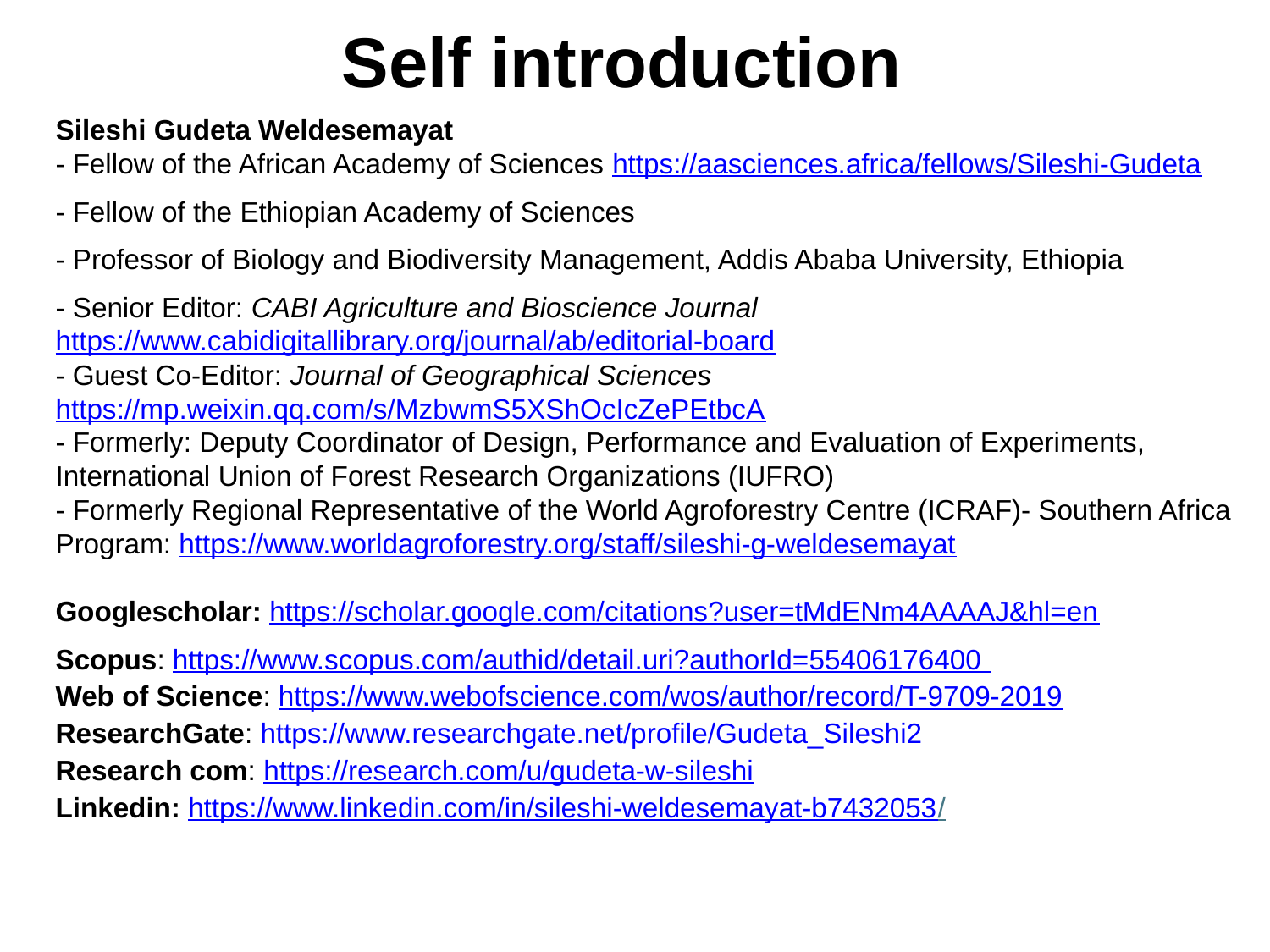

# Self introduction
Sileshi Gudeta Weldesemayat
- Fellow of the African Academy of Sciences https://aasciences.africa/fellows/Sileshi-Gudeta
- Fellow of the Ethiopian Academy of Sciences
- Professor of Biology and Biodiversity Management, Addis Ababa University, Ethiopia
- Senior Editor: CABI Agriculture and Bioscience Journal https://www.cabidigitallibrary.org/journal/ab/editorial-board
- Guest Co-Editor: Journal of Geographical Sciences https://mp.weixin.qq.com/s/MzbwmS5XShOcIcZePEtbcA
- Formerly: Deputy Coordinator of Design, Performance and Evaluation of Experiments, International Union of Forest Research Organizations (IUFRO)
- Formerly Regional Representative of the World Agroforestry Centre (ICRAF)- Southern Africa Program: https://www.worldagroforestry.org/staff/sileshi-g-weldesemayat

Googlescholar: https://scholar.google.com/citations?user=tMdENm4AAAAJ&hl=en
Scopus: https://www.scopus.com/authid/detail.uri?authorId=55406176400
Web of Science: https://www.webofscience.com/wos/author/record/T-9709-2019
ResearchGate: https://www.researchgate.net/profile/Gudeta_Sileshi2
Research com: https://research.com/u/gudeta-w-sileshi
Linkedin: https://www.linkedin.com/in/sileshi-weldesemayat-b7432053/